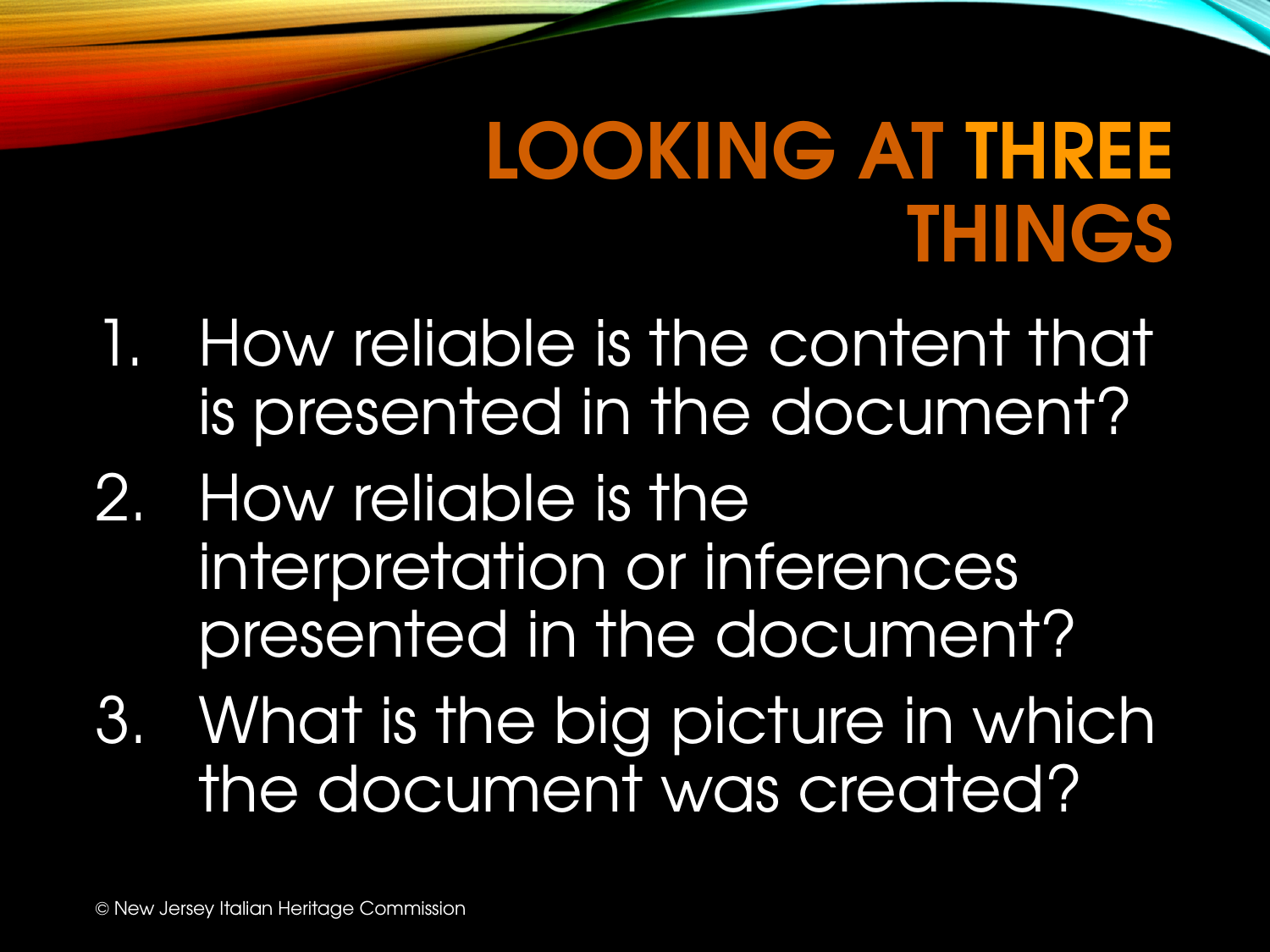

# Looking at Three Things
How reliable is the content that is presented in the document?
How reliable is the interpretation or inferences presented in the document?
What is the big picture in which the document was created?
© New Jersey Italian Heritage Commission